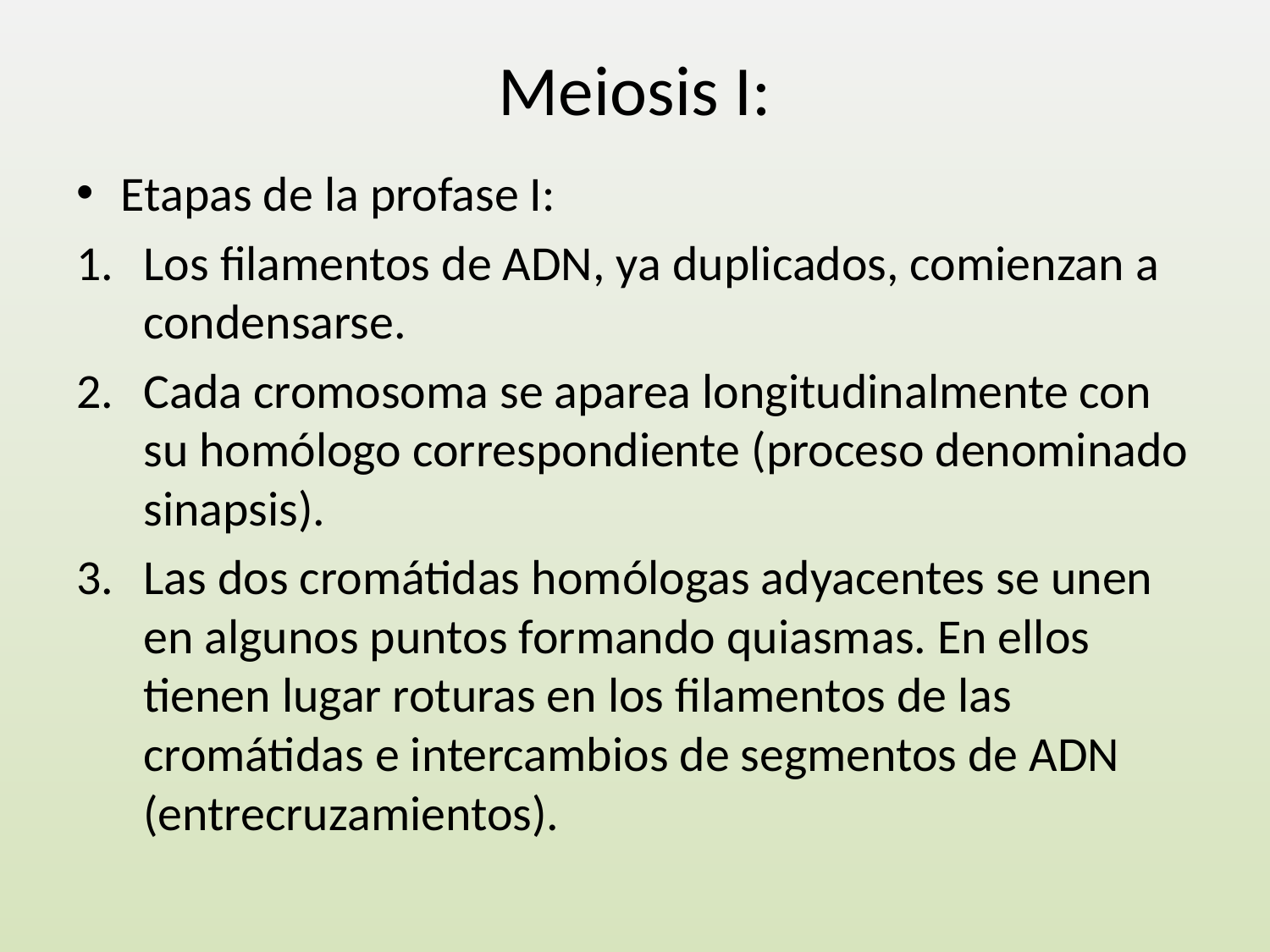

# Meiosis I:
Etapas de la profase I:
Los filamentos de ADN, ya duplicados, comienzan a condensarse.
Cada cromosoma se aparea longitudinalmente con su homólogo correspondiente (proceso denominado sinapsis).
Las dos cromátidas homólogas adyacentes se unen en algunos puntos formando quiasmas. En ellos tienen lugar roturas en los filamentos de las cromátidas e intercambios de segmentos de ADN (entrecruzamientos).